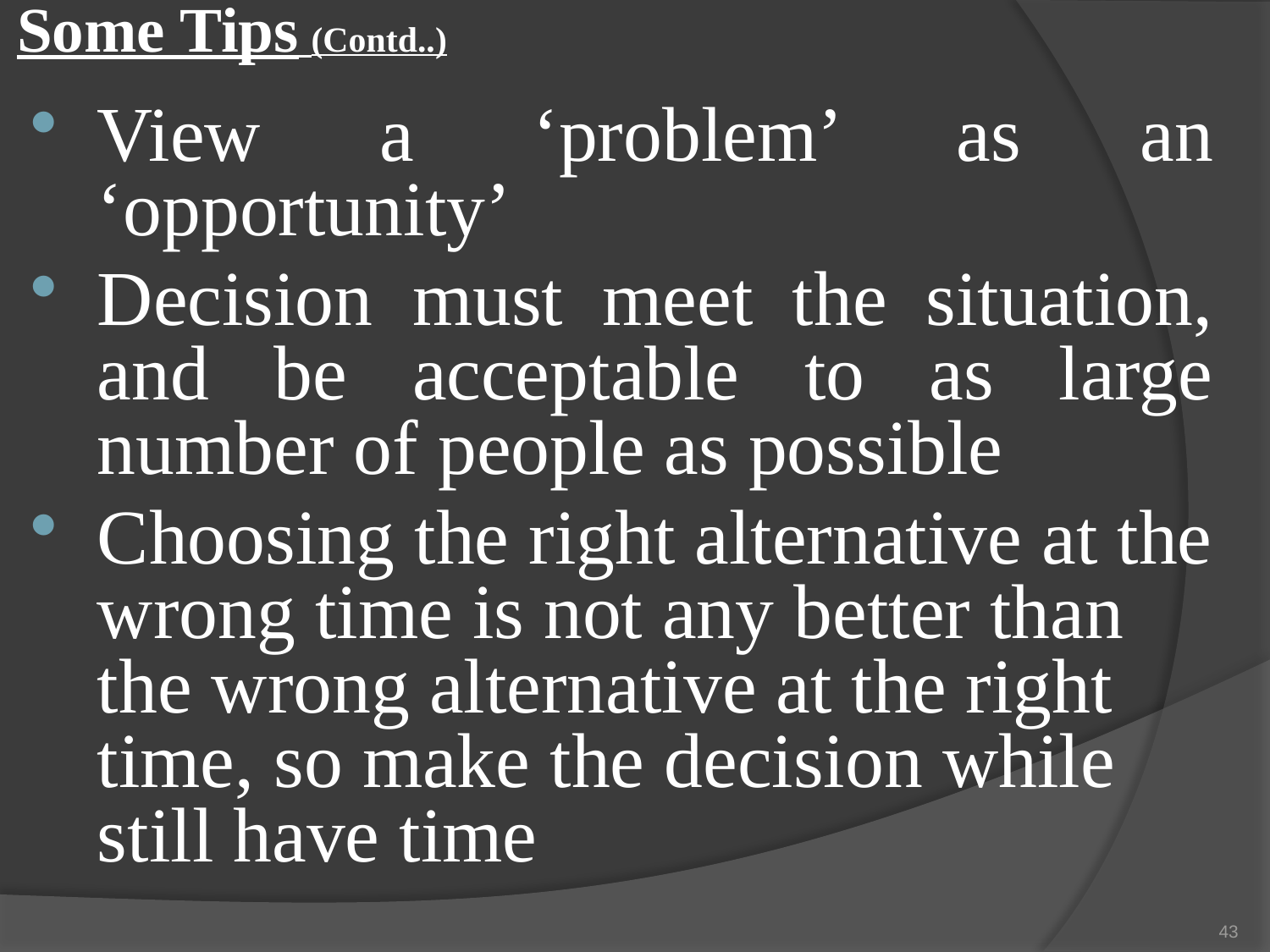

# Some Tips (Contd..)
View a ‘problem’ as an ‘opportunity’
Decision must meet the situation, and be acceptable to as large number of people as possible
Choosing the right alternative at the wrong time is not any better than the wrong alternative at the right time, so make the decision while still have time
43